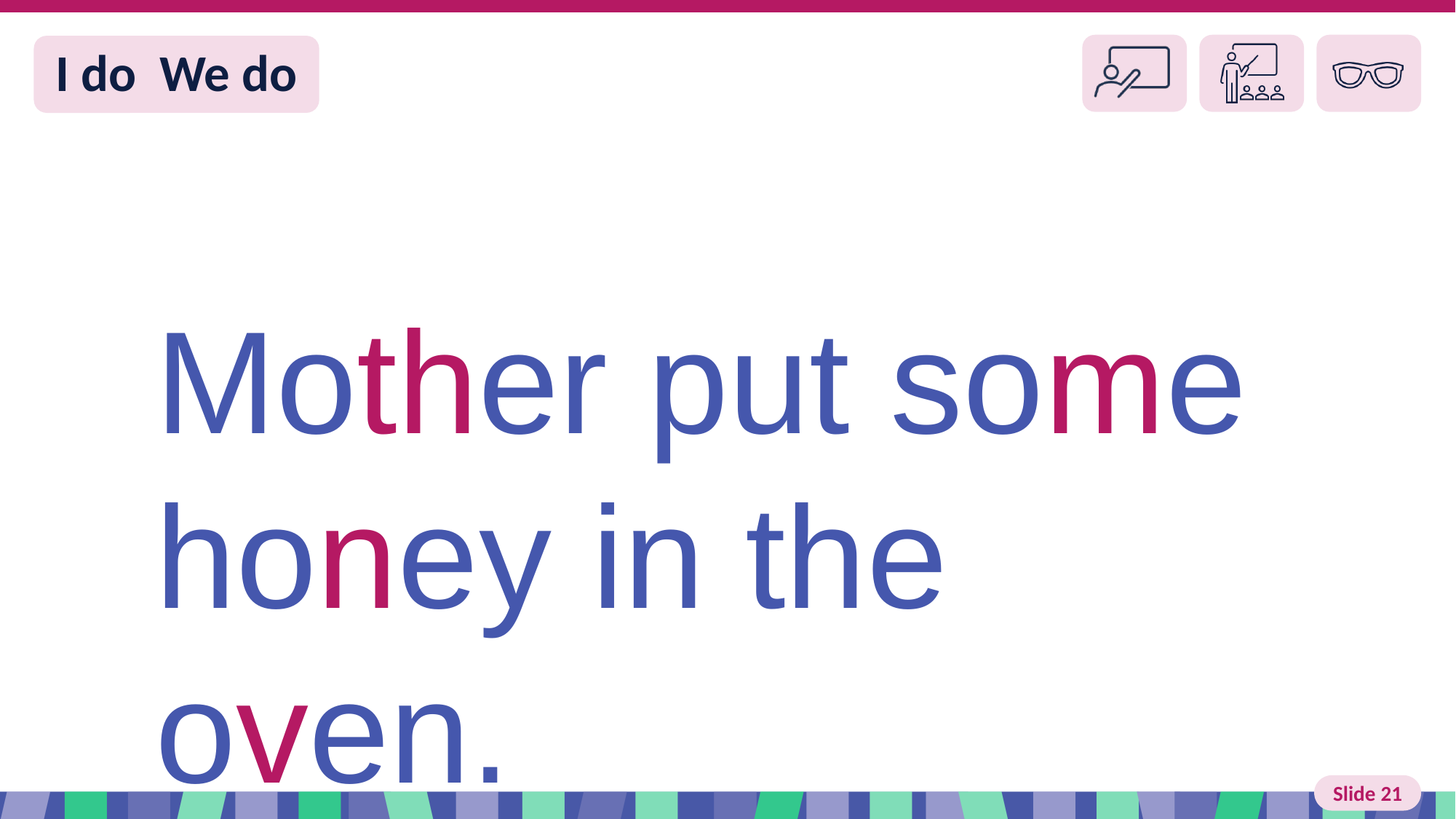

Slide 21 I do We do
Mother put some honey in the oven.